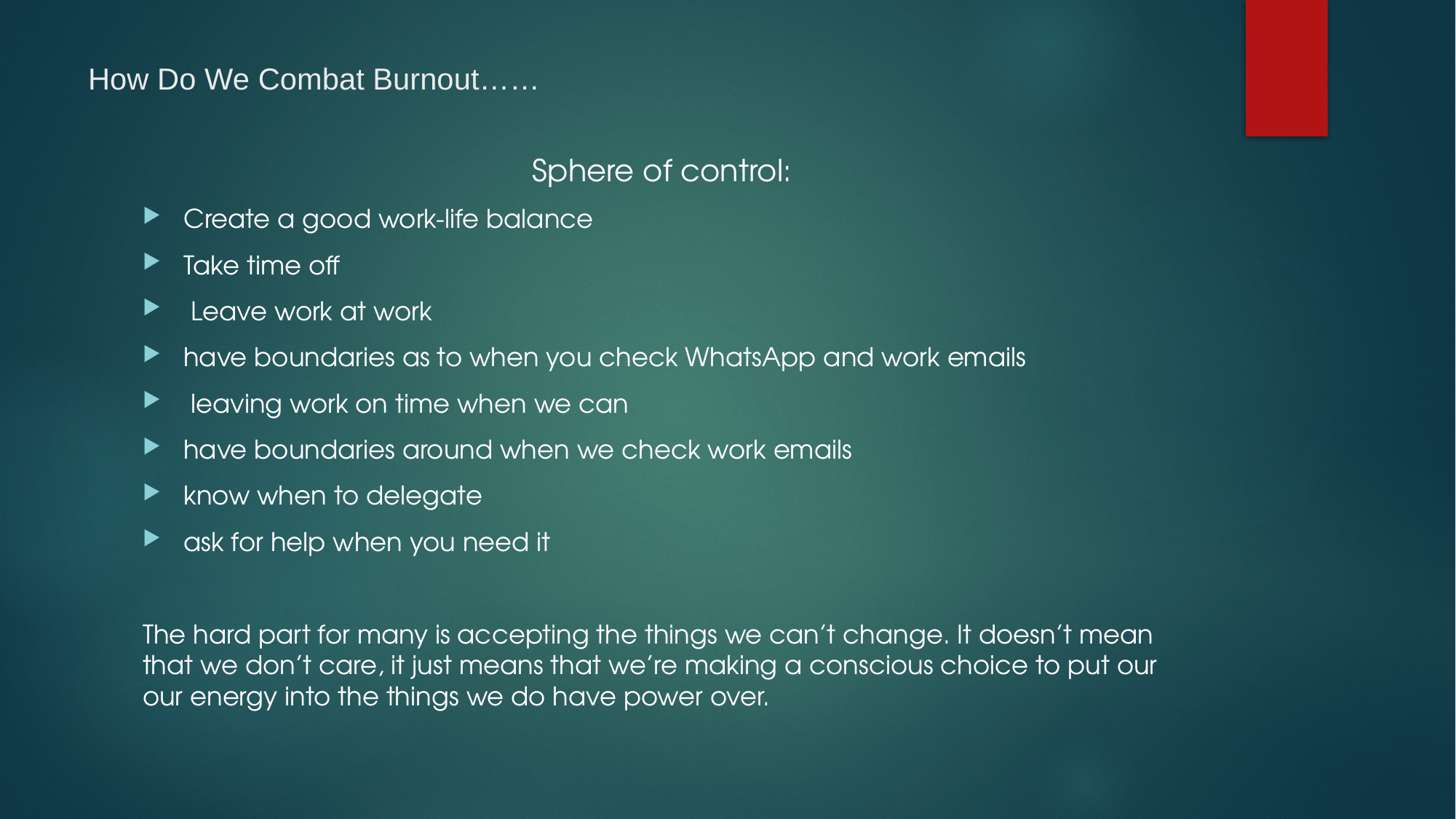

# How Do We Combat Burnout……
Sphere of control:
Create a good work-life balance
Take time off
 Leave work at work
have boundaries as to when you check WhatsApp and work emails
 leaving work on time when we can
have boundaries around when we check work emails
know when to delegate
ask for help when you need it

The hard part for many is accepting the things we can’t change. It doesn’t mean that we don’t care, it just means that we’re making a conscious choice to put our  our energy into the things we do have power over.